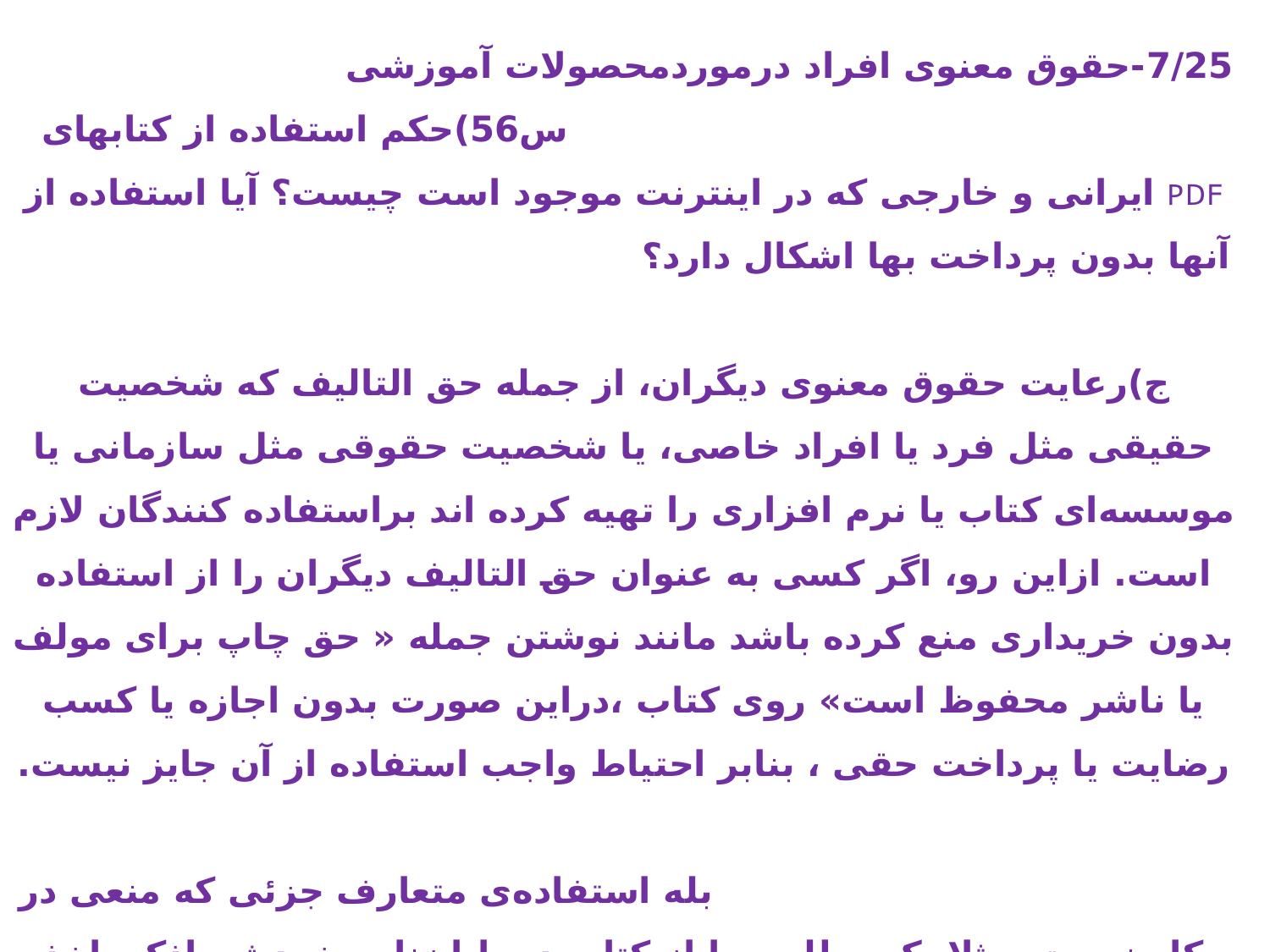

7/25-حقوق معنوی افراد درموردمحصولات آموزشی                                                                                س56)حکم استفاده از کتاب­های PDF ایرانی و خارجی که در اینترنت موجود است چیست؟ آیا استفاده از آنها بدون پرداخت بها اشکال دارد؟                                                                                                                                                  ج)رعایت حقوق معنوی دیگران، از جمله حق التالیف که شخصیت حقیقی مثل فرد یا افراد خاصی، یا شخصیت حقوقی مثل سازمانی یا موسسه‌ای کتاب یا نرم افزاری را تهیه کرده اند براستفاده کنندگان لازم است. ازاین رو، اگر کسی به عنوان حق التالیف دیگران را از استفاده بدون خریداری منع کرده باشد مانند نوشتن جمله « حق چاپ برای مولف یا ناشر محفوظ است» روی کتاب ،دراین صورت بدون اجازه یا کسب رضایت یا پرداخت حقی ، بنابر احتیاط واجب استفاده از آن جایز نیست.                                                                                                                                               بله استفاده‌ی متعارف جزئی که منعی در کار نیست، مثلا یک مطلبی را از کتاب در پایان‌نامه خودش باذکرماخذ نقل کند ویازیراکس گرفتن چند صفحه که مرسوم و متعارف است و منعی ندارد ، جایزاست؛ولی درغیراین گونه موارد باید از صاحب اثر اجازه بگیرد.
درضمن توجیهاتی مانند زیادبودن هزینه یاپول ووقت نداشتن ویابالابودن حجم کتاب وامثال اینها مجوز برای ارتکاب خلاف نمی­شود.